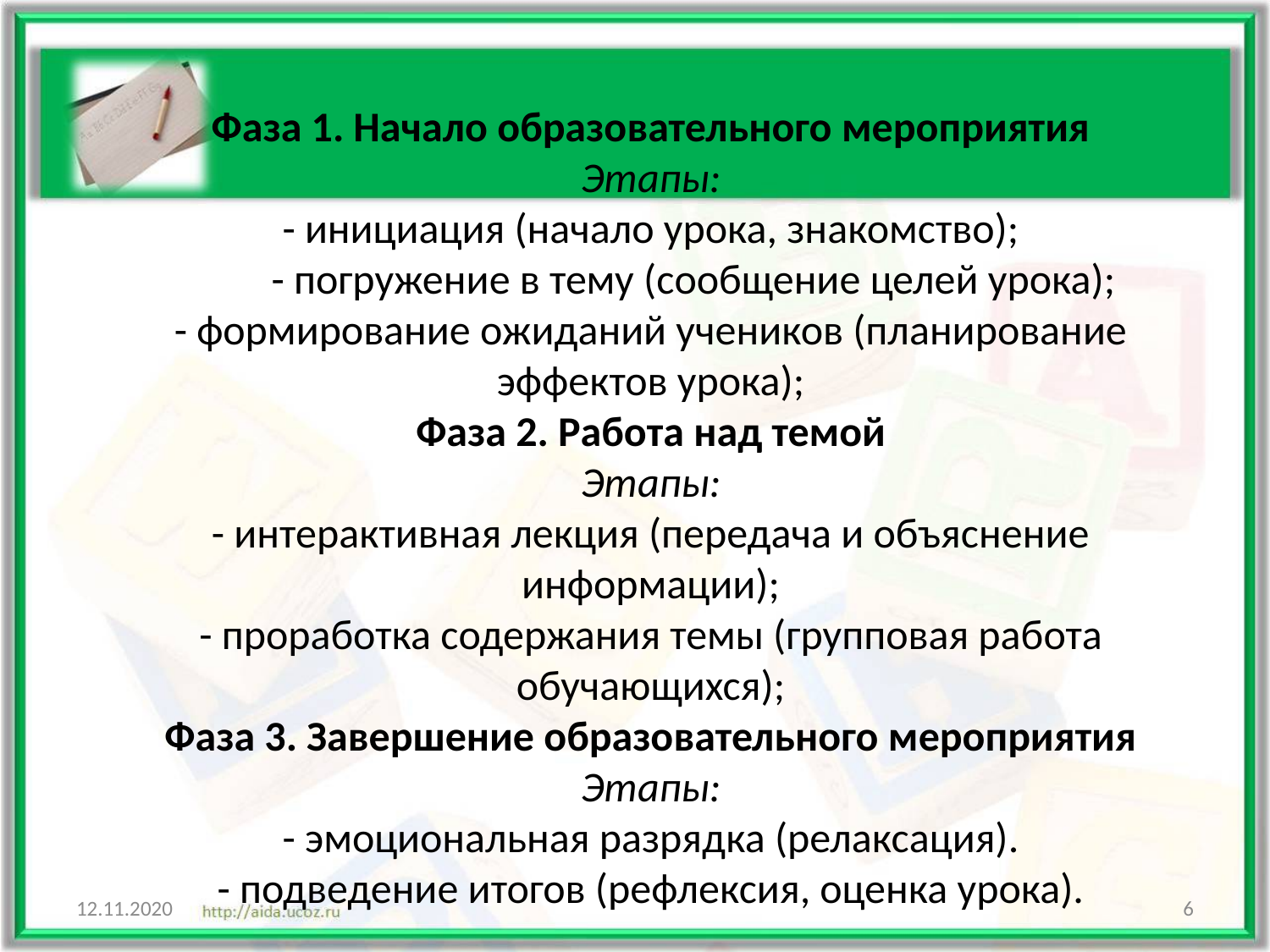

# Фаза 1. Начало образовательного мероприятия Этапы: - инициация (начало урока, знакомство); - погружение в тему (сообщение целей урока); - формирование ожиданий учеников (планирование эффектов урока); Фаза 2. Работа над темой Этапы: - интерактивная лекция (передача и объяснение информации); - проработка содержания темы (групповая работа обучающихся); Фаза 3. Завершение образовательного мероприятия Этапы: - эмоциональная разрядка (релаксация). - подведение итогов (рефлексия, оценка урока).
12.11.2020
6